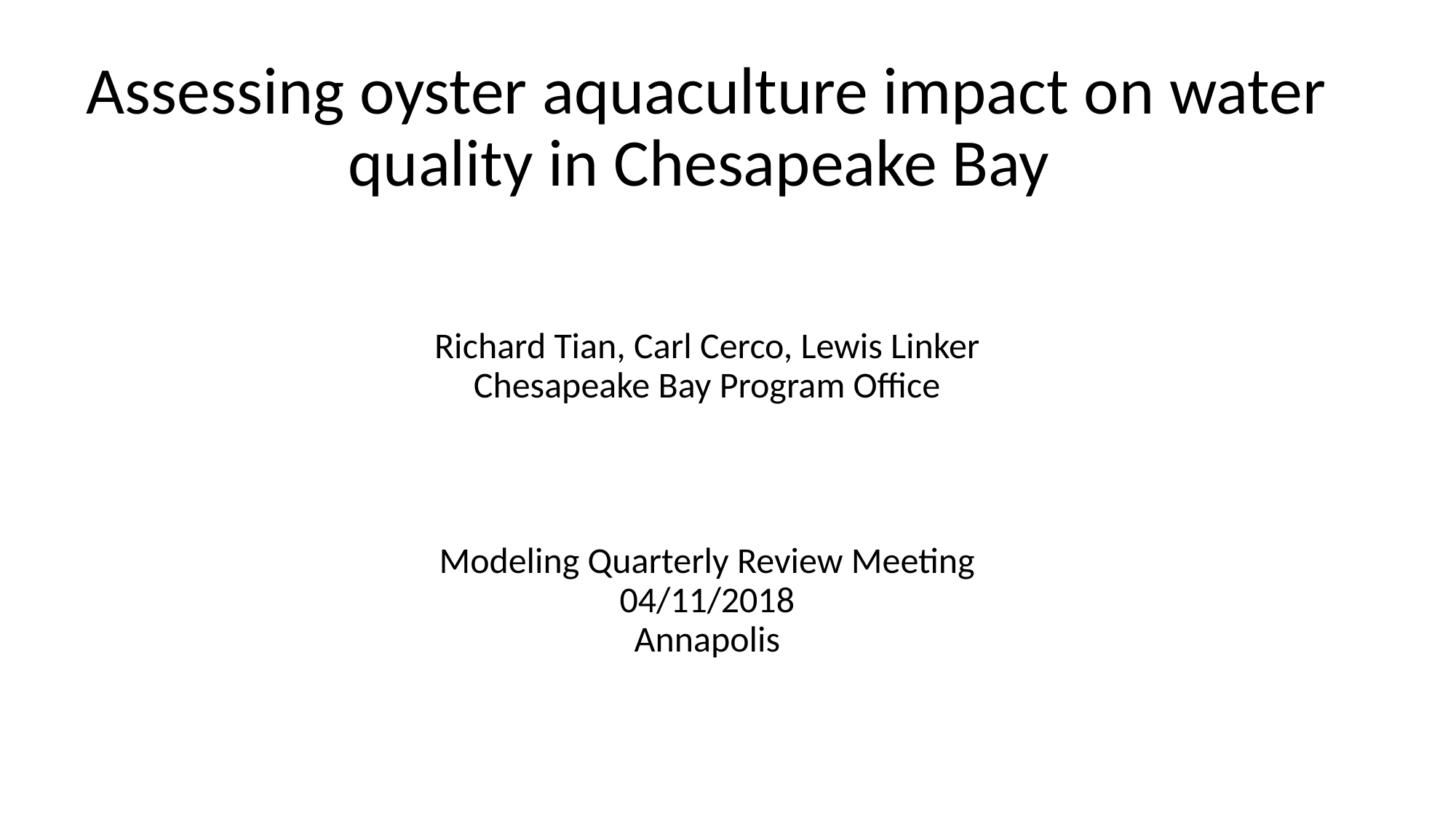

Assessing oyster aquaculture impact on water quality in Chesapeake Bay
Richard Tian, Carl Cerco, Lewis Linker
Chesapeake Bay Program Office
Modeling Quarterly Review Meeting
04/11/2018
Annapolis